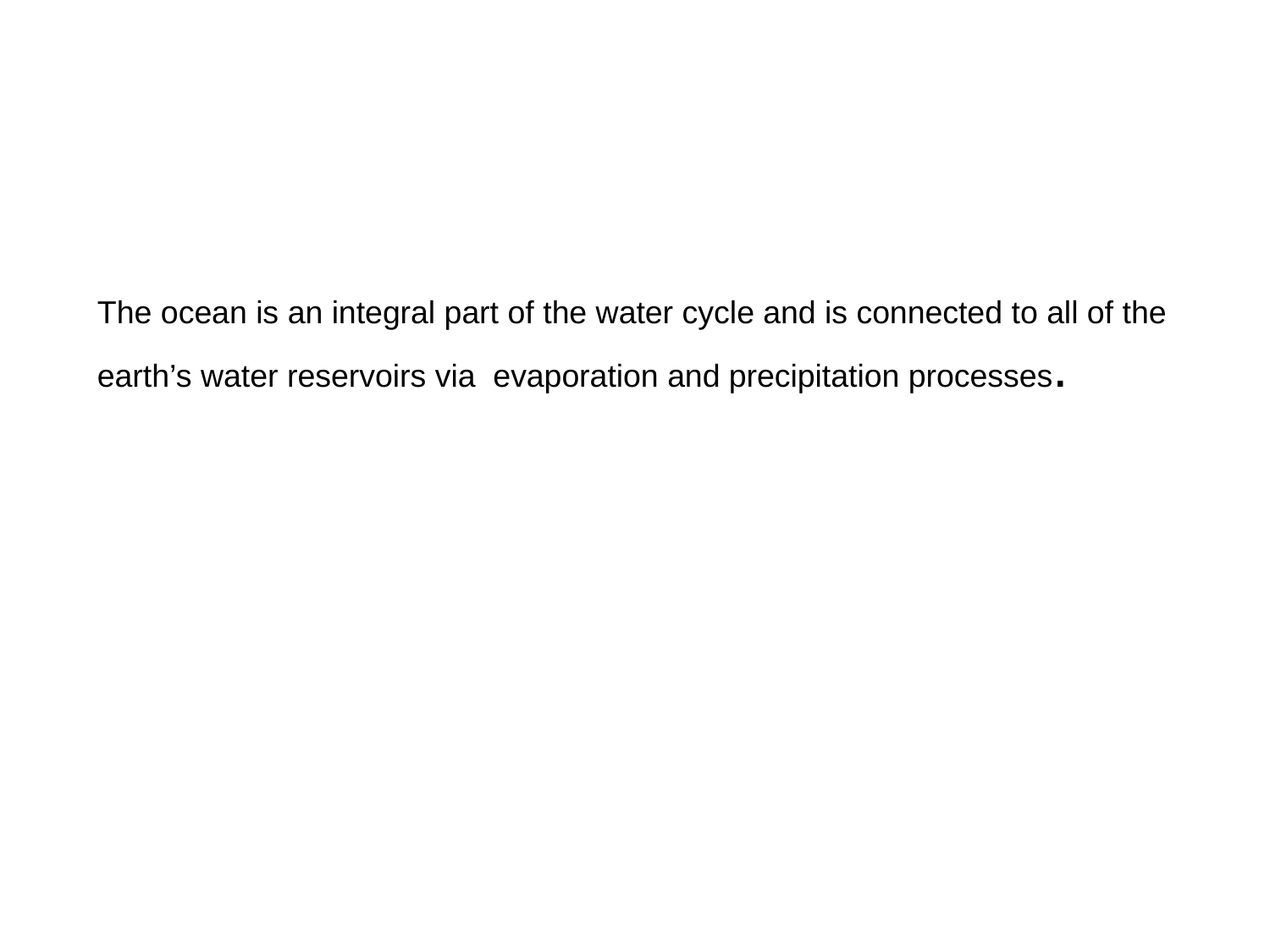

The ocean is an integral part of the water cycle and is connected to all of the earth’s water reservoirs via  evaporation and precipitation processes.